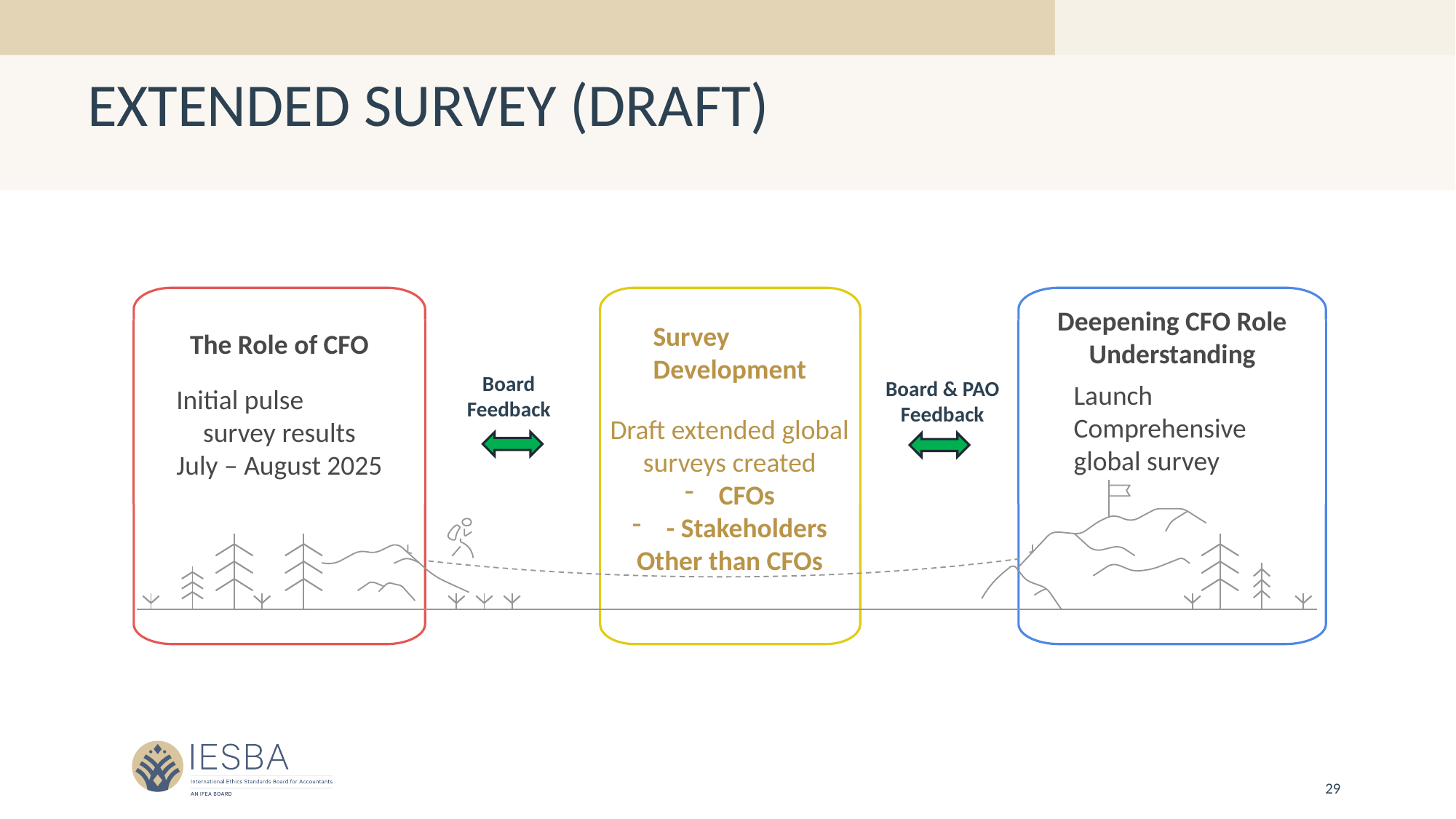

# EXTENDED SURVEY (DRAFT)

Deepening CFO Role
Understanding
Survey
Development
The Role of CFO
Board Feedback
Board & PAO Feedback
Launch Comprehensive
global survey

Initial pulse
survey results
July – August 2025
Draft extended global
surveys created
CFOs
- Stakeholders
Other than CFOs

29